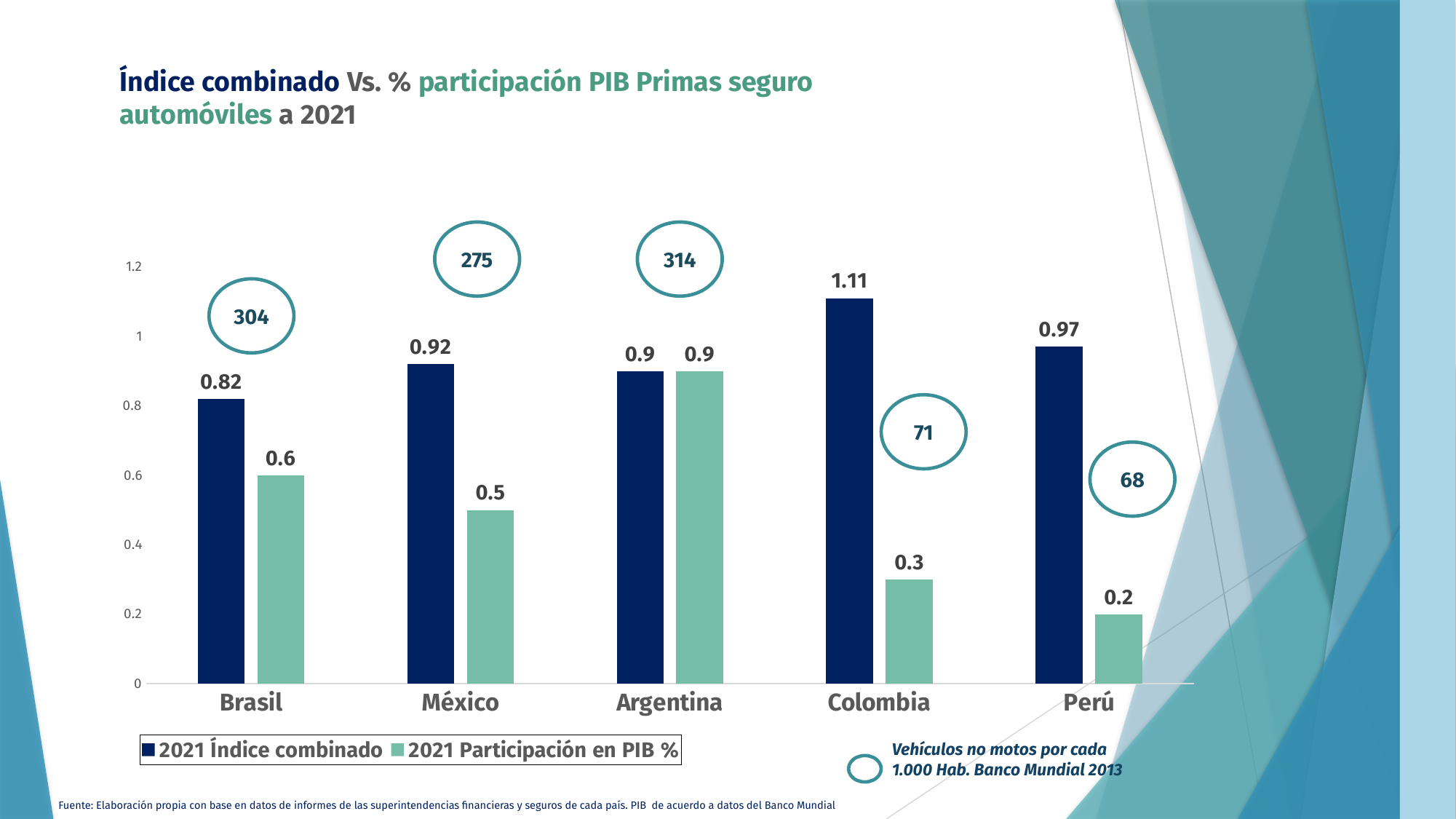

Índice combinado Vs. % participación PIB Primas seguro automóviles a 2021
275
314

### Chart

| Category | 2021 | 2021 |
|---|---|---|
| Brasil | 0.82 | 0.6 |
| México | 0.92 | 0.5 |
| Argentina | 0.9 | 0.9 |
| Colombia | 1.11 | 0.3 |
| Perú | 0.97 | 0.2 |
304
71
68
Vehículos no motos por cada 1.000 Hab. Banco Mundial 2013

Fuente: Elaboración propia con base en datos de informes de las superintendencias financieras y seguros de cada país. PIB  de acuerdo a datos del Banco Mundial